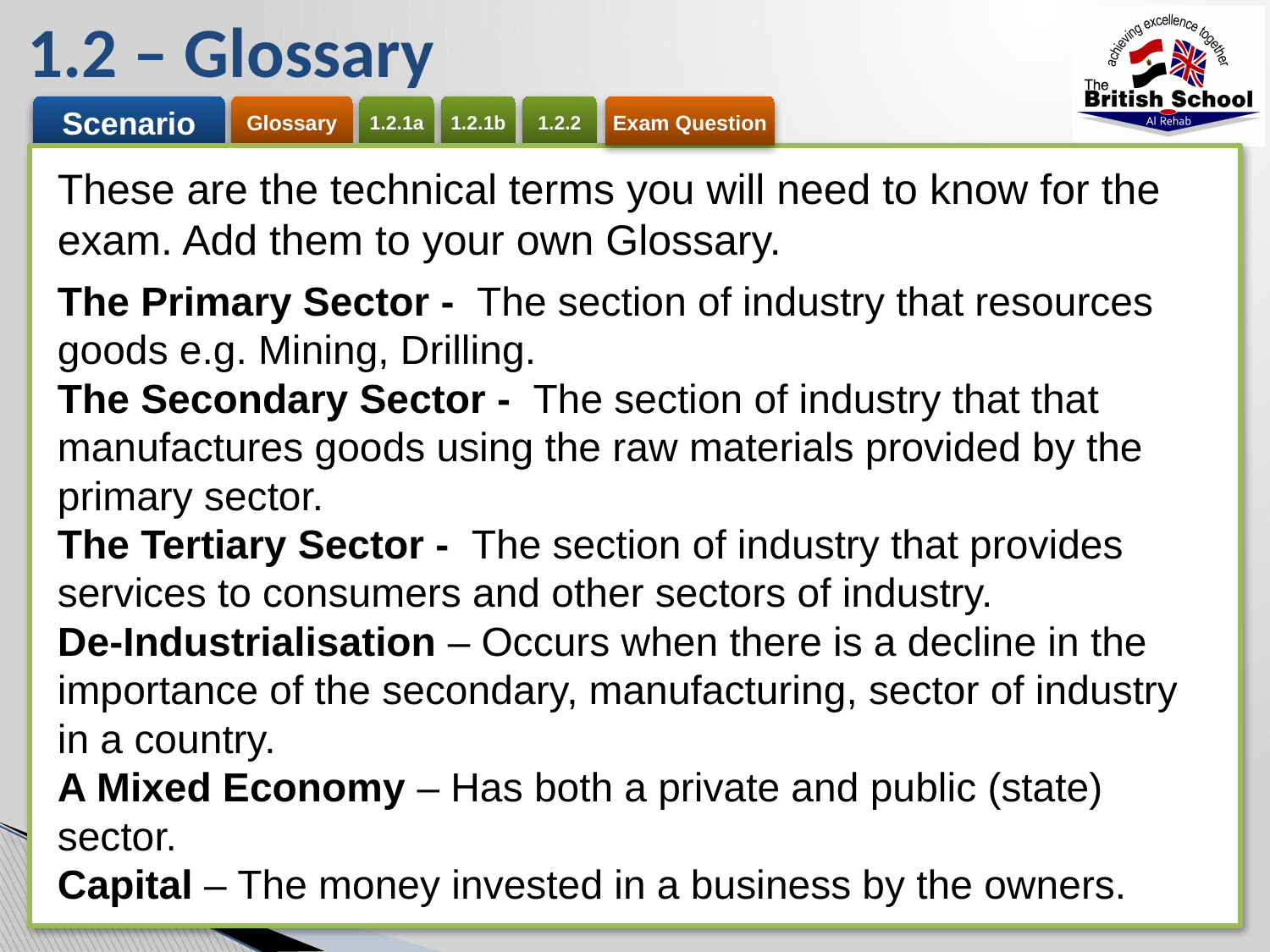

# 1.2 – Glossary
These are the technical terms you will need to know for the exam. Add them to your own Glossary.
The Primary Sector -  The section of industry that resources goods e.g. Mining, Drilling.
The Secondary Sector -  The section of industry that that manufactures goods using the raw materials provided by the primary sector.
The Tertiary Sector -  The section of industry that provides services to consumers and other sectors of industry.
De-Industrialisation – Occurs when there is a decline in the importance of the secondary, manufacturing, sector of industry in a country.
A Mixed Economy – Has both a private and public (state) sector.
Capital – The money invested in a business by the owners.